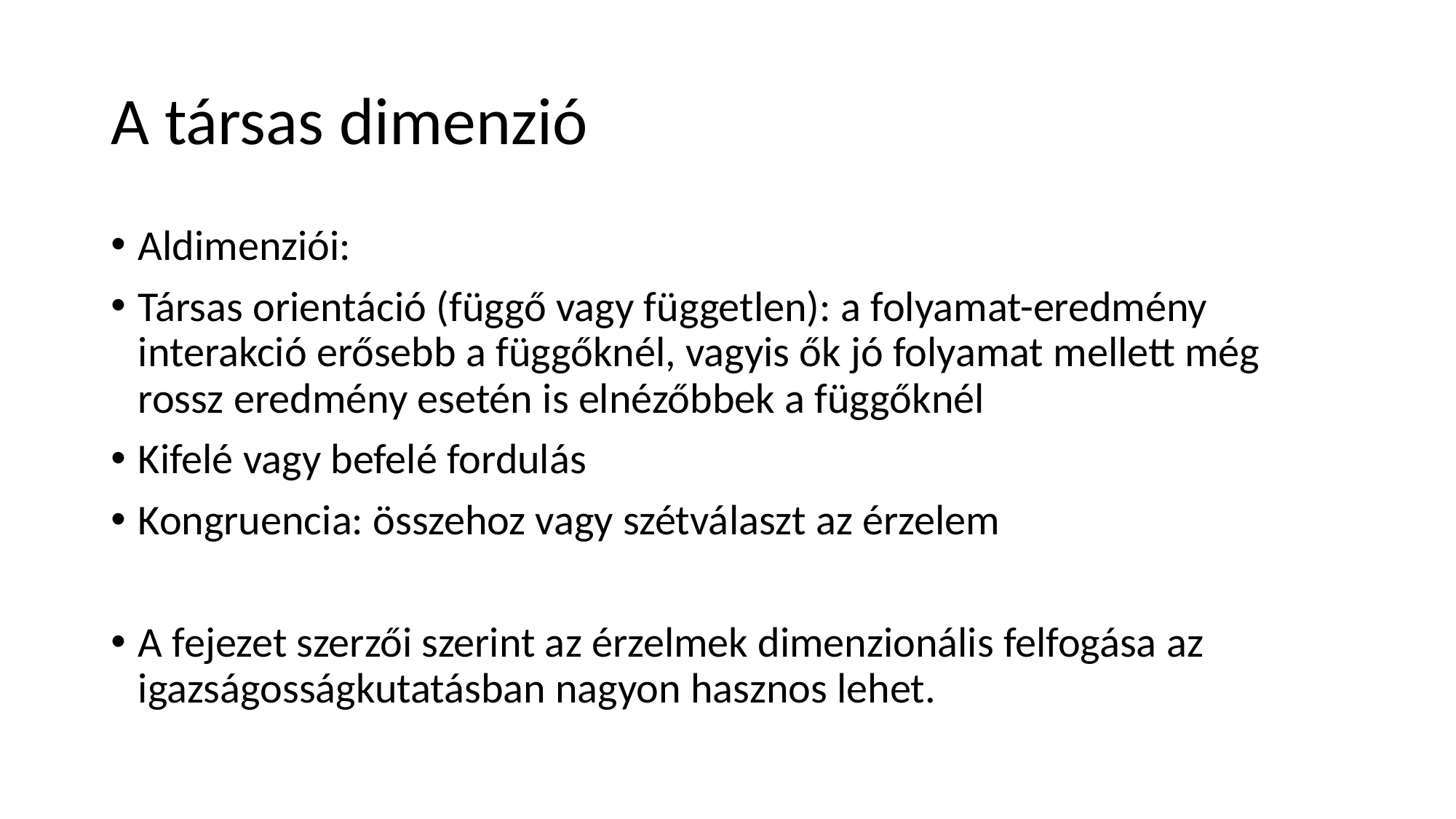

# A társas dimenzió
Aldimenziói:
Társas orientáció (függő vagy független): a folyamat-eredmény interakció erősebb a függőknél, vagyis ők jó folyamat mellett még rossz eredmény esetén is elnézőbbek a függőknél
Kifelé vagy befelé fordulás
Kongruencia: összehoz vagy szétválaszt az érzelem

A fejezet szerzői szerint az érzelmek dimenzionális felfogása az igazságosságkutatásban nagyon hasznos lehet.